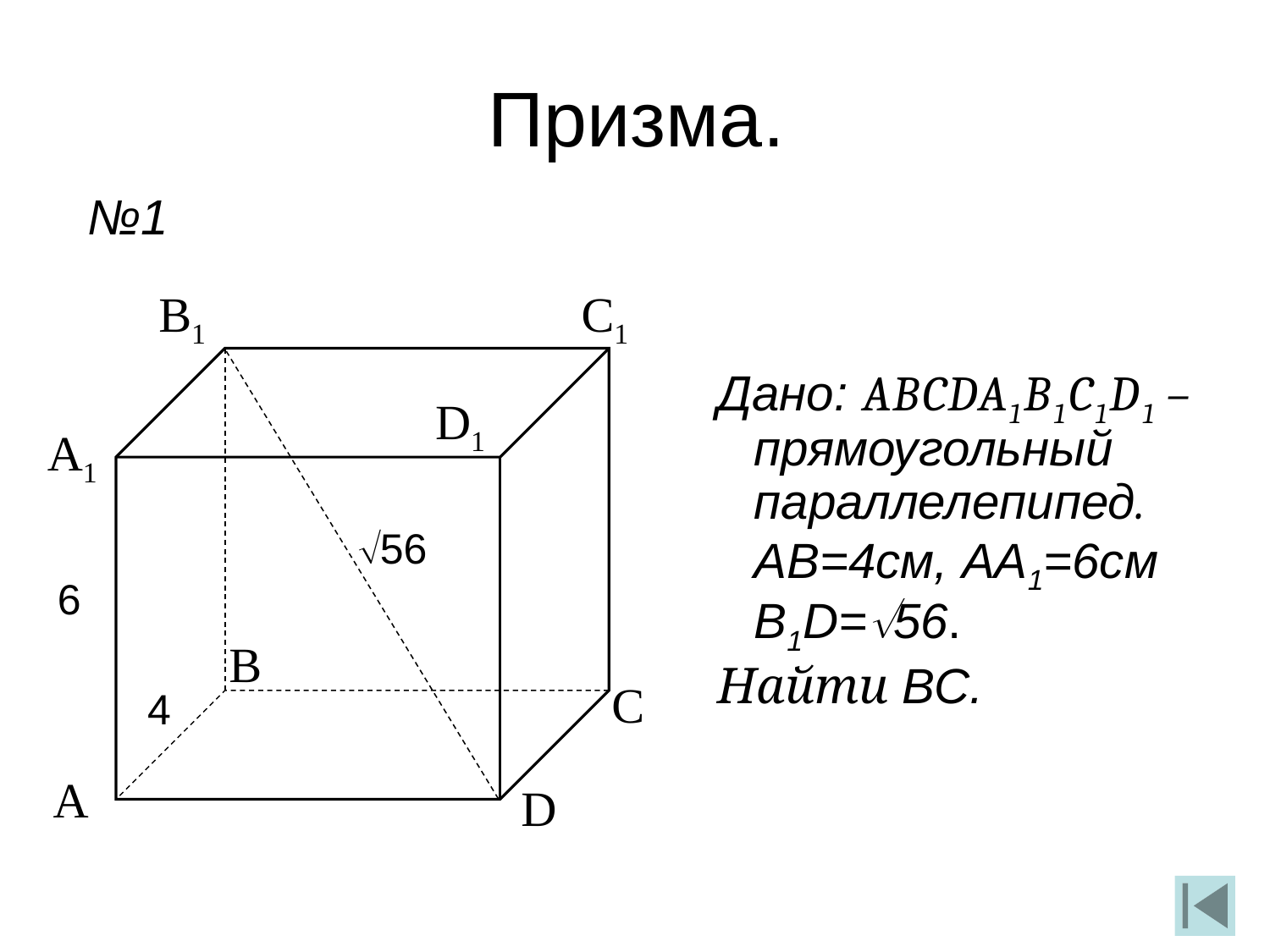

Призма.
№1
B1
C1

D1
А1
В
С
А
D

Дано: ABCDA1B1C1D1 – прямоугольный параллелепипед. АВ=4см, АА1=6см
В1D=√56.
Найти ВС.
√56
6
4